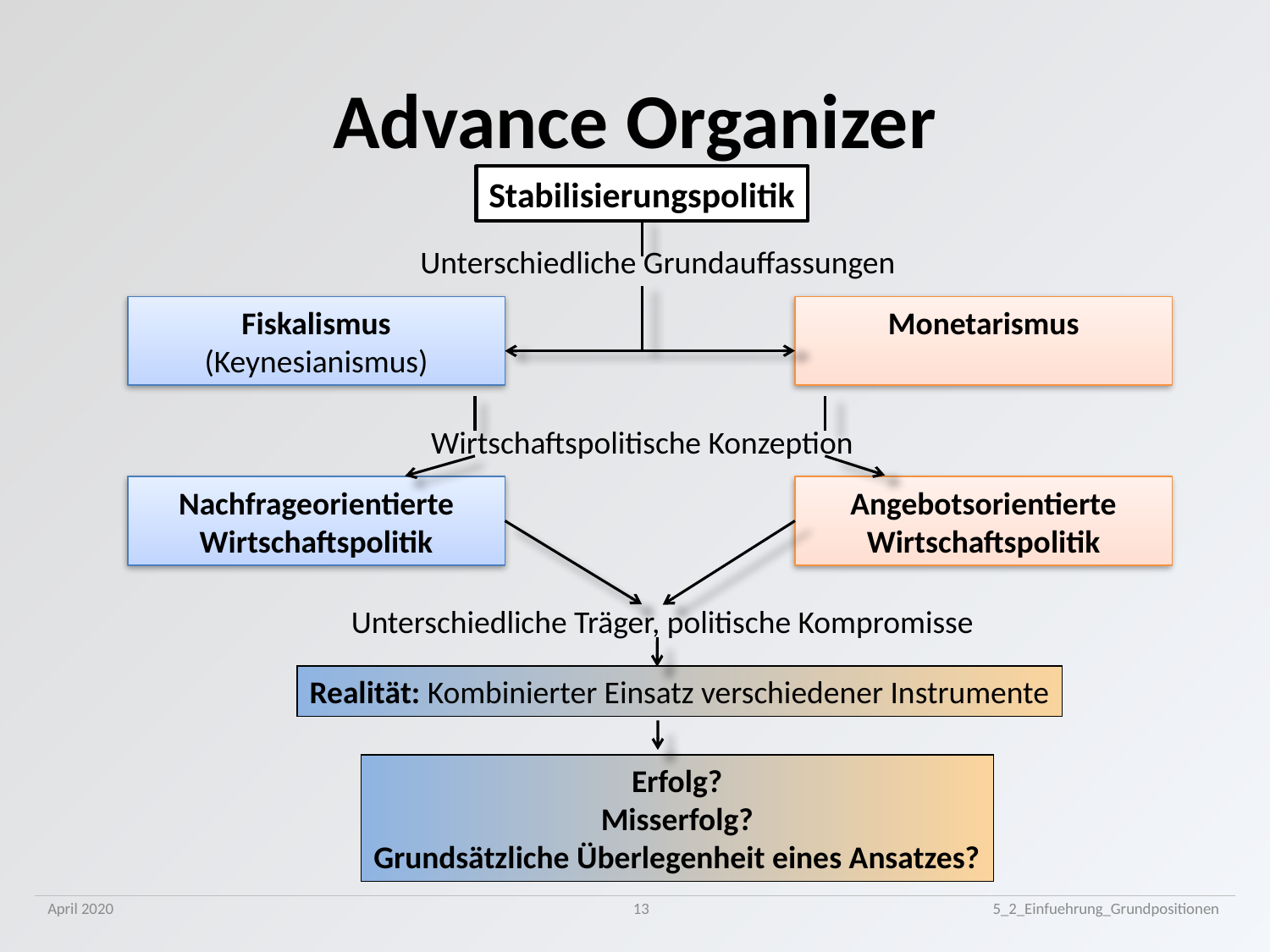

# Advance Organizer
Stabilisierungspolitik
Unterschiedliche Grundauffassungen
Fiskalismus
(Keynesianismus)
Monetarismus

Wirtschaftspolitische Konzeption
Nachfrageorientierte Wirtschaftspolitik
Angebotsorientierte Wirtschaftspolitik
Unterschiedliche Träger, politische Kompromisse
Realität: Kombinierter Einsatz verschiedener Instrumente
Erfolg?
Misserfolg?
Grundsätzliche Überlegenheit eines Ansatzes?
April 2020	13	5_2_Einfuehrung_Grundpositionen